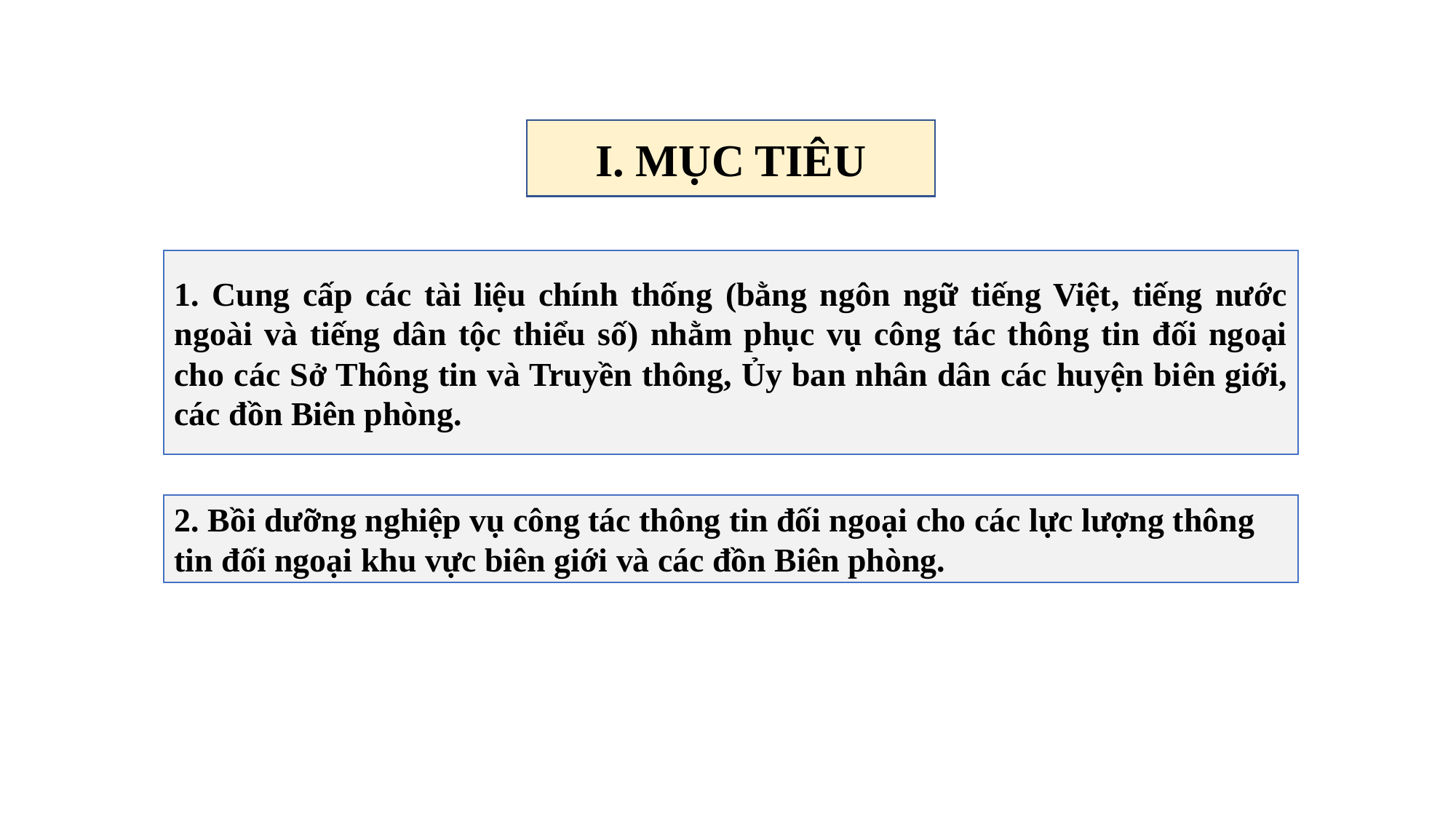

I. MỤC TIÊU
1. Cung cấp các tài liệu chính thống (bằng ngôn ngữ tiếng Việt, tiếng nước ngoài và tiếng dân tộc thiểu số) nhằm phục vụ công tác thông tin đối ngoại cho các Sở Thông tin và Truyền thông, Ủy ban nhân dân các huyện biên giới, các đồn Biên phòng.
2. Bồi dưỡng nghiệp vụ công tác thông tin đối ngoại cho các lực lượng thông tin đối ngoại khu vực biên giới và các đồn Biên phòng.